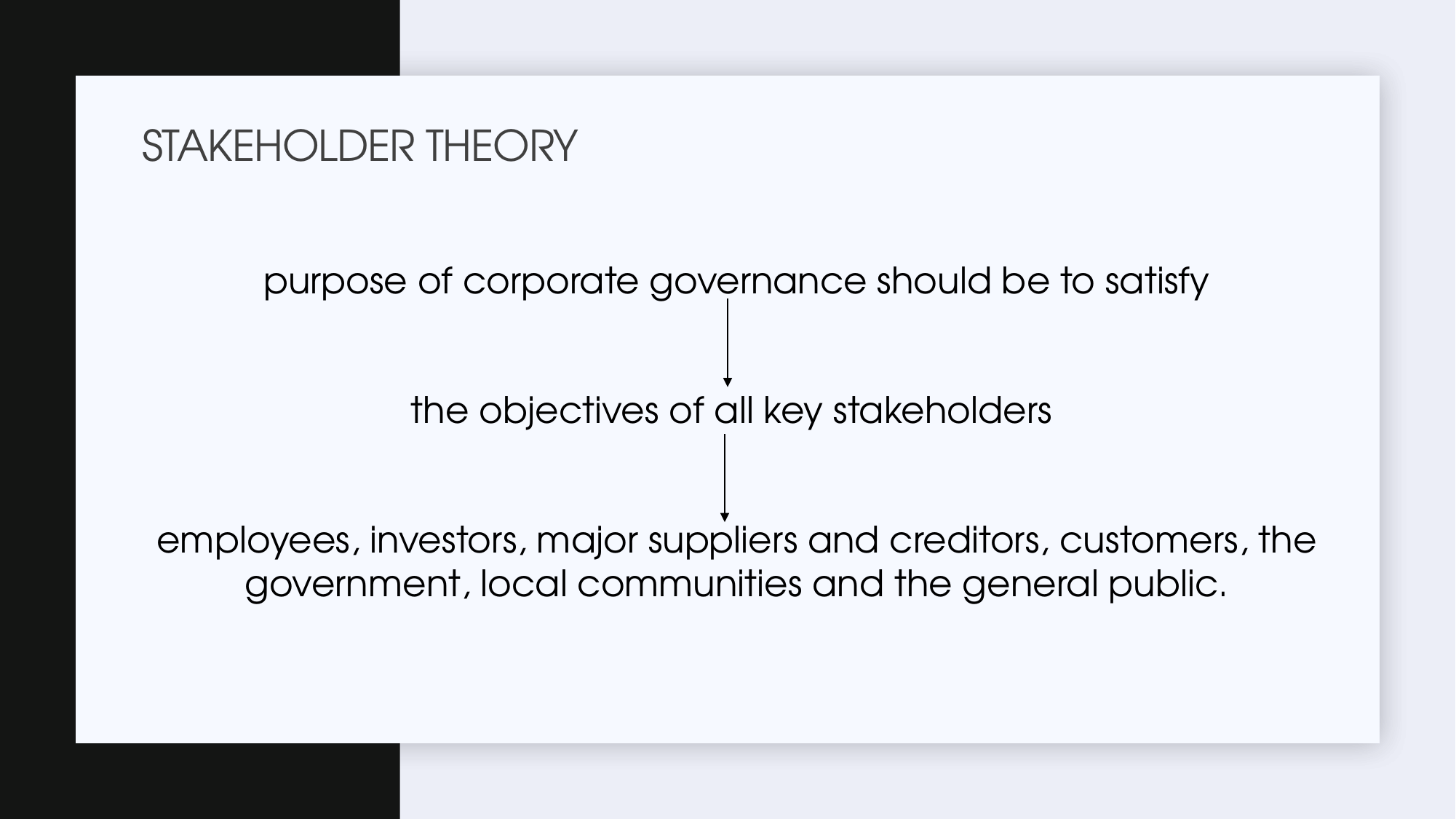

# Stakeholder theory
purpose of corporate governance should be to satisfy

the objectives of all key stakeholders

employees, investors, major suppliers and creditors, customers, the government, local communities and the general public.